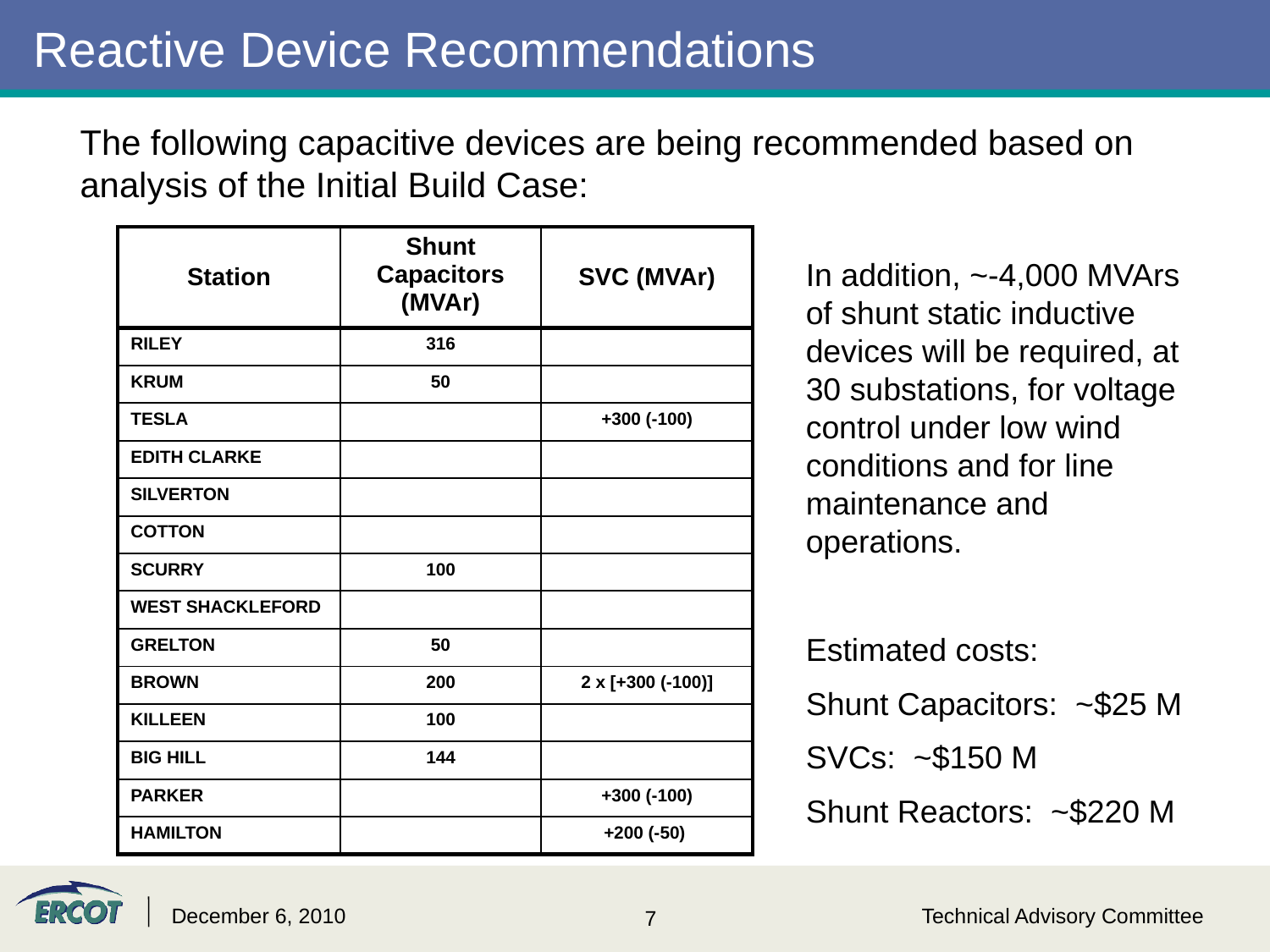

# Reactive Device Recommendations
The following capacitive devices are being recommended based on analysis of the Initial Build Case:
| Station | Shunt Capacitors (MVAr) | SVC (MVAr) |
| --- | --- | --- |
| RILEY | 316 |  |
| KRUM | 50 |  |
| TESLA |  | +300 (-100) |
| EDITH CLARKE |  |  |
| SILVERTON |  |  |
| COTTON |  |  |
| SCURRY | 100 |  |
| WEST SHACKLEFORD |  |  |
| GRELTON | 50 |  |
| BROWN | 200 | 2 x [+300 (-100)] |
| KILLEEN | 100 |  |
| BIG HILL | 144 |  |
| PARKER |  | +300 (-100) |
| HAMILTON |  | +200 (-50) |
In addition, ~-4,000 MVArs of shunt static inductive devices will be required, at 30 substations, for voltage control under low wind conditions and for line maintenance and operations.

Estimated costs:
Shunt Capacitors:  ~$25 M
SVCs:  ~$150 M
Shunt Reactors:  ~$220 M
December 6, 2010
Technical Advisory Committee